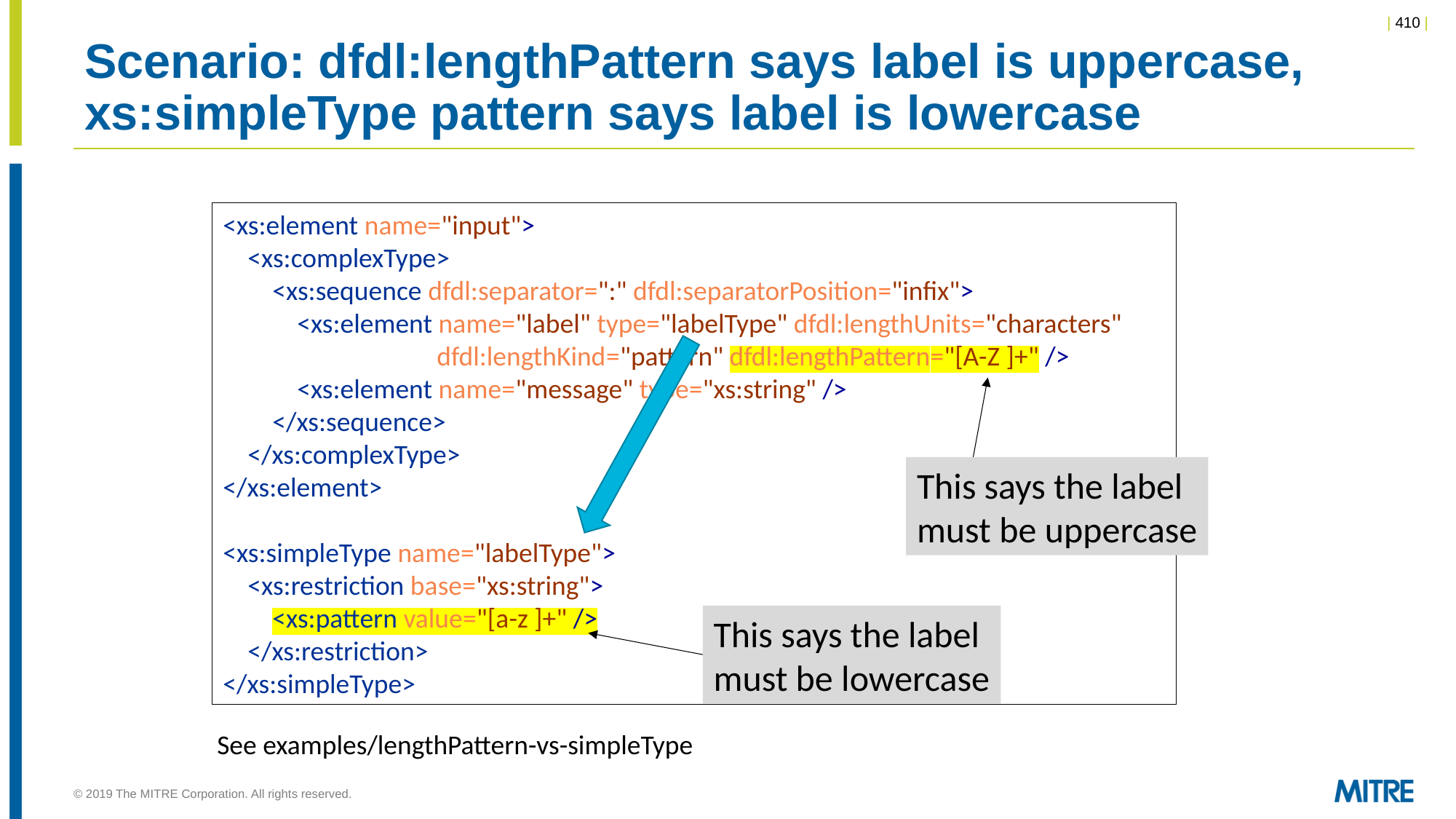

# Scenario: dfdl:lengthPattern says label is uppercase, xs:simpleType pattern says label is lowercase
<xs:element name="input">
    <xs:complexType>
        <xs:sequence dfdl:separator=":" dfdl:separatorPosition="infix">
            <xs:element name="label" type="labelType" dfdl:lengthUnits="characters"
 	                 dfdl:lengthKind="pattern" dfdl:lengthPattern="[A-Z ]+" />
            <xs:element name="message" type="xs:string" />
        </xs:sequence>
    </xs:complexType>
</xs:element>
<xs:simpleType name="labelType">
    <xs:restriction base="xs:string">
        <xs:pattern value="[a-z ]+" />
    </xs:restriction>
</xs:simpleType>
This says the label
must be uppercase
This says the label
must be lowercase

See examples/lengthPattern-vs-simpleType
© 2019 The MITRE Corporation. All rights reserved.